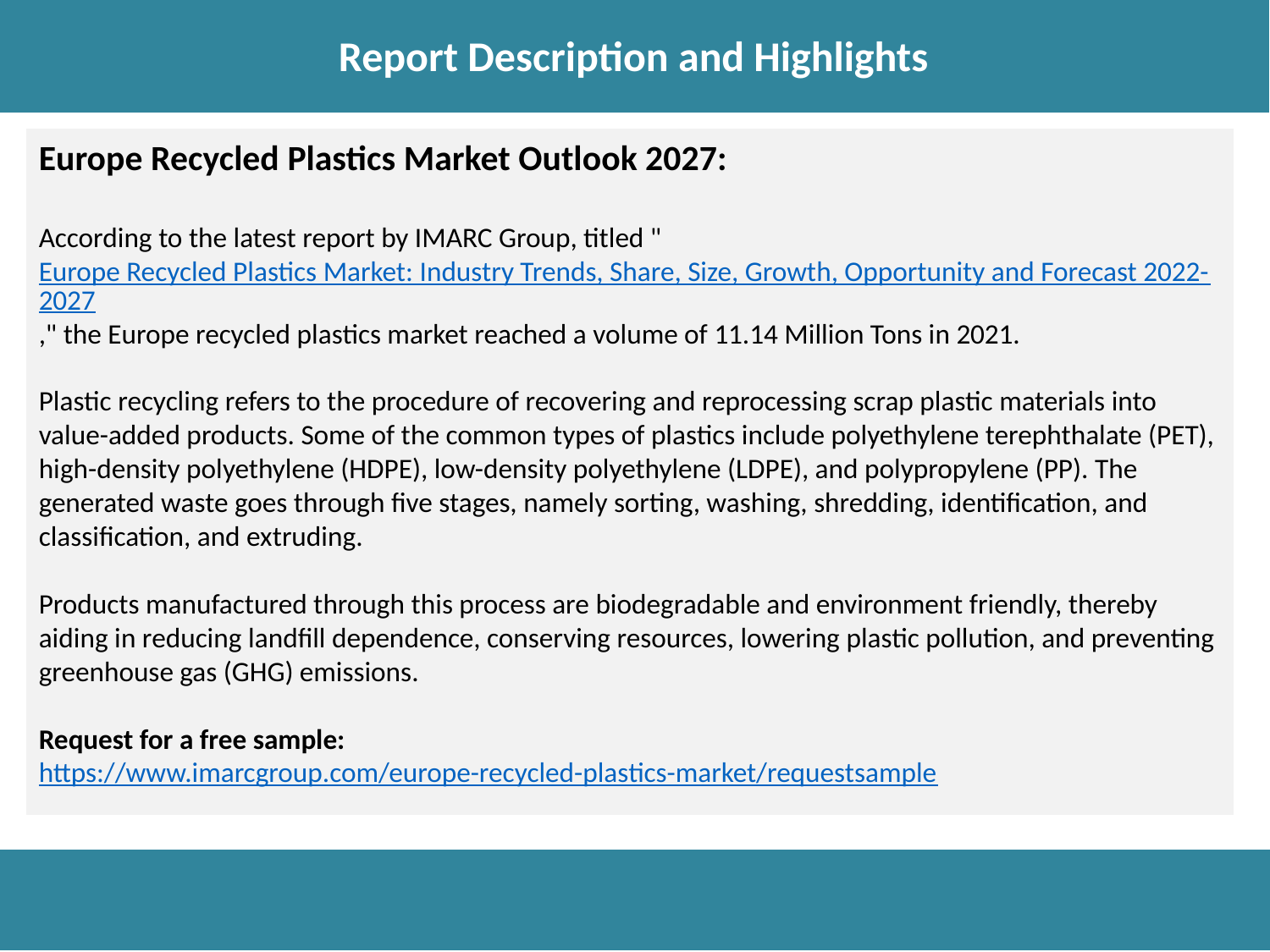

Report Description and Highlights

Report Description

Europe Recycled Plastics Market Outlook 2027:

According to the latest report by IMARC Group, titled "Europe Recycled Plastics Market: Industry Trends, Share, Size, Growth, Opportunity and Forecast 2022-2027," the Europe recycled plastics market reached a volume of 11.14 Million Tons in 2021.

Plastic recycling refers to the procedure of recovering and reprocessing scrap plastic materials into value-added products. Some of the common types of plastics include polyethylene terephthalate (PET), high-density polyethylene (HDPE), low-density polyethylene (LDPE), and polypropylene (PP). The generated waste goes through five stages, namely sorting, washing, shredding, identification, and classification, and extruding.

Products manufactured through this process are biodegradable and environment friendly, thereby aiding in reducing landfill dependence, conserving resources, lowering plastic pollution, and preventing greenhouse gas (GHG) emissions.

Request for a free sample: https://www.imarcgroup.com/europe-recycled-plastics-market/requestsample